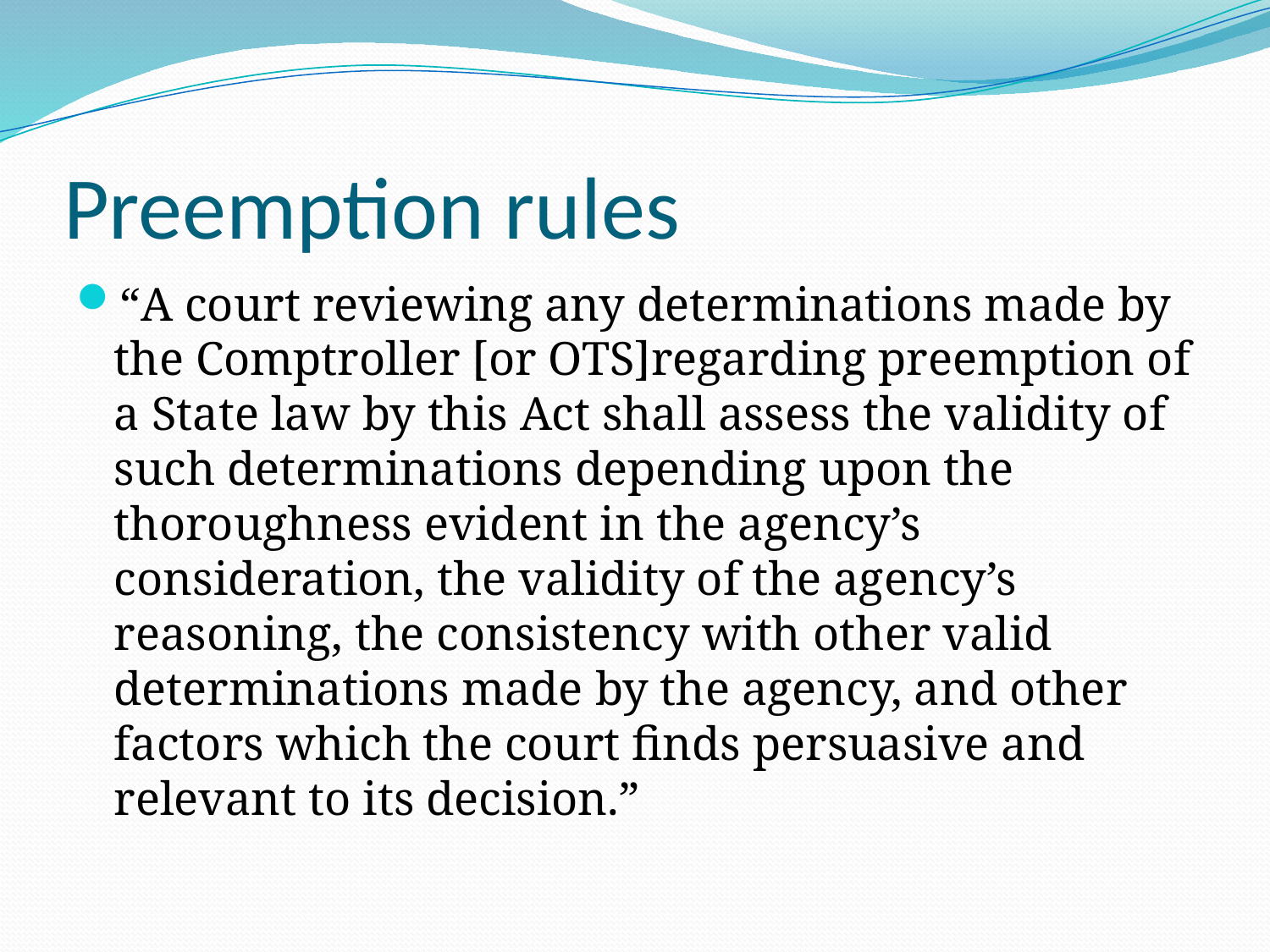

Preemption rules
“A court reviewing any determinations made by the Comptroller [or OTS]regarding preemption of a State law by this Act shall assess the validity of such determinations depending upon the thoroughness evident in the agency’s consideration, the validity of the agency’s reasoning, the consistency with other valid determinations made by the agency, and other factors which the court finds persuasive and relevant to its decision.”